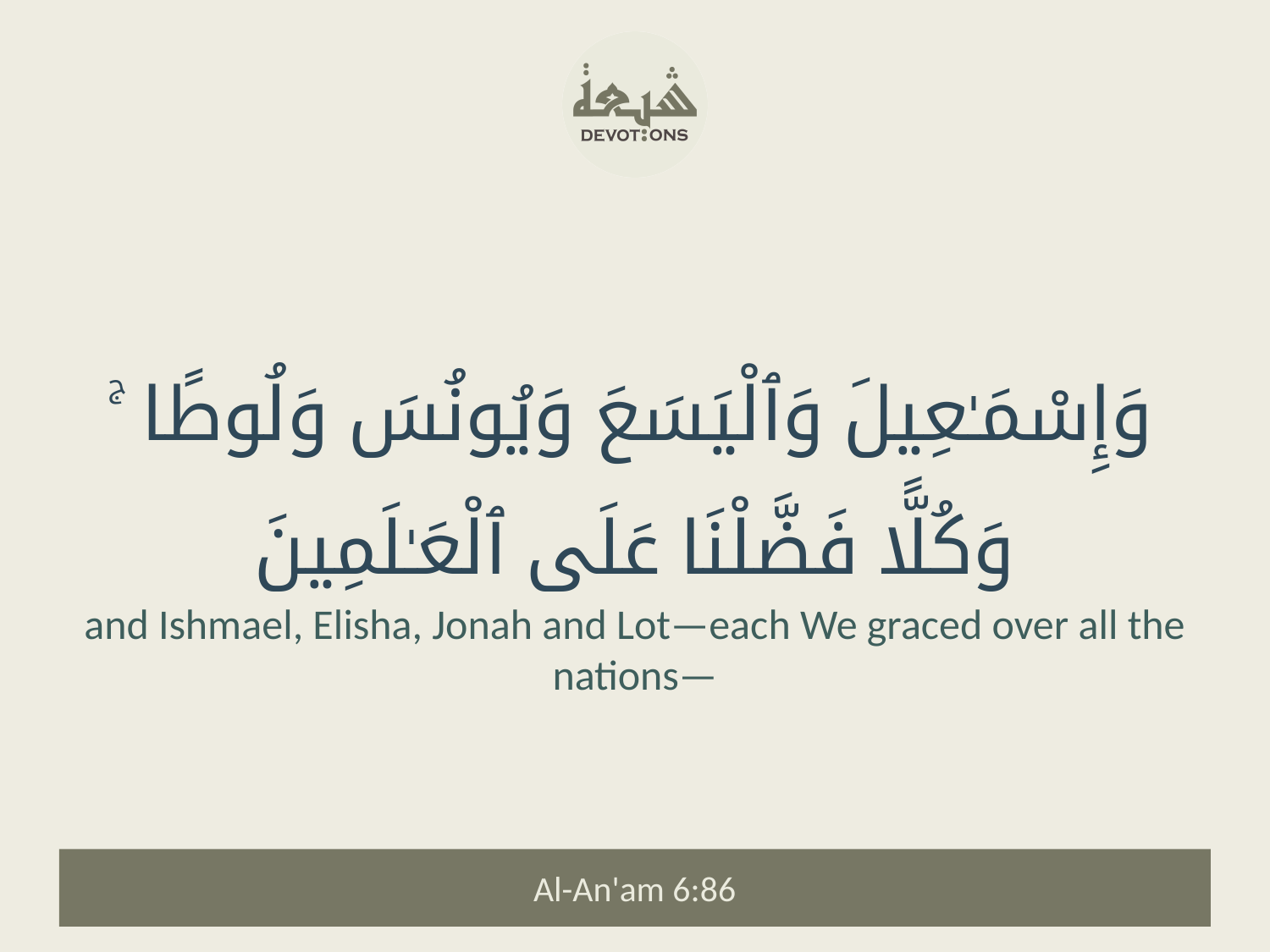

وَإِسْمَـٰعِيلَ وَٱلْيَسَعَ وَيُونُسَ وَلُوطًا ۚ وَكُلًّا فَضَّلْنَا عَلَى ٱلْعَـٰلَمِينَ
and Ishmael, Elisha, Jonah and Lot—each We graced over all the nations—
Al-An'am 6:86